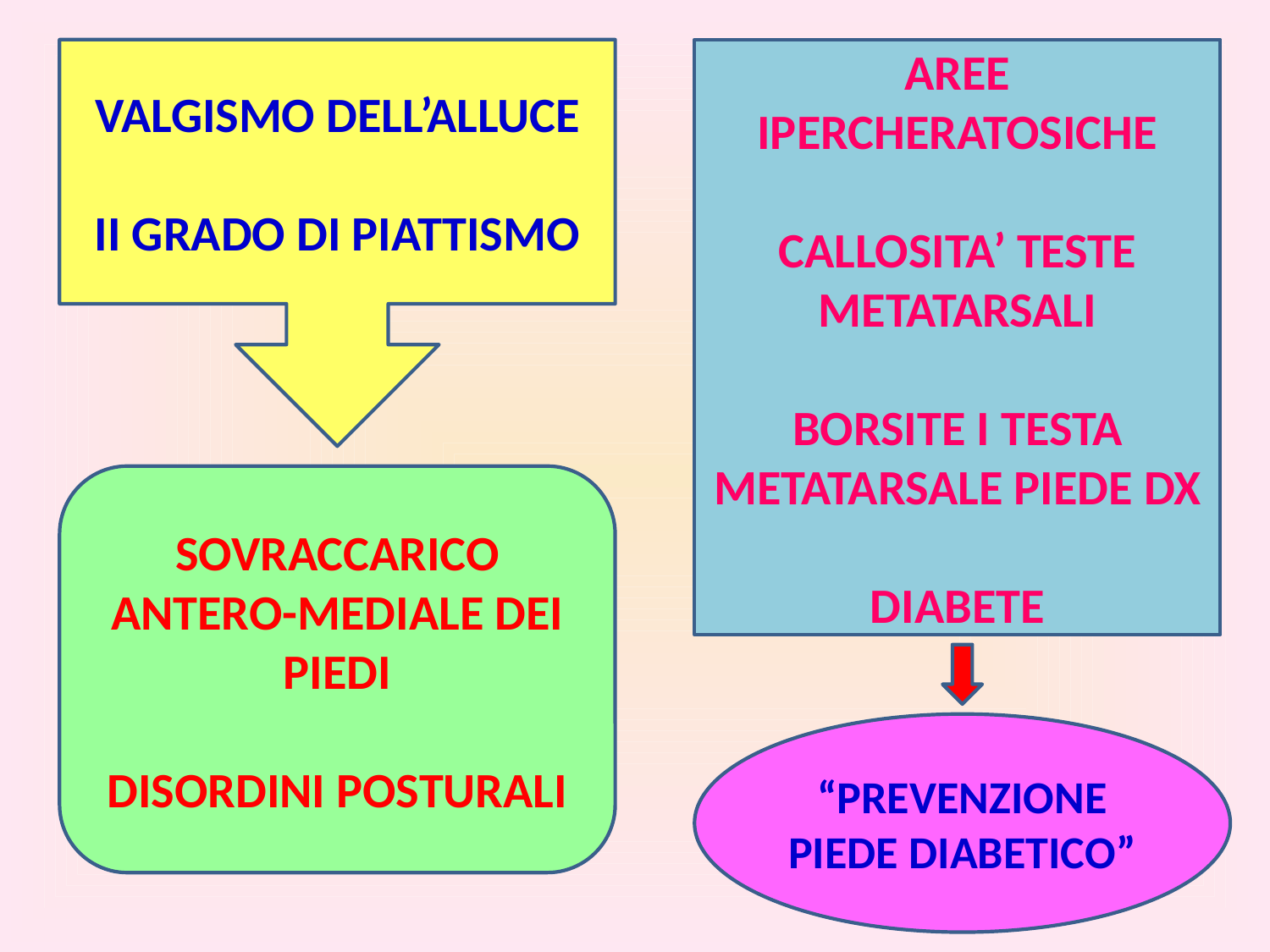

VALGISMO DELL’ALLUCE

II GRADO DI PIATTISMO
AREE IPERCHERATOSICHE

CALLOSITA’ TESTE METATARSALI

BORSITE I TESTA METATARSALE PIEDE DX

DIABETE
SOVRACCARICO ANTERO-MEDIALE DEI PIEDI

DISORDINI POSTURALI

“PREVENZIONE PIEDE DIABETICO”